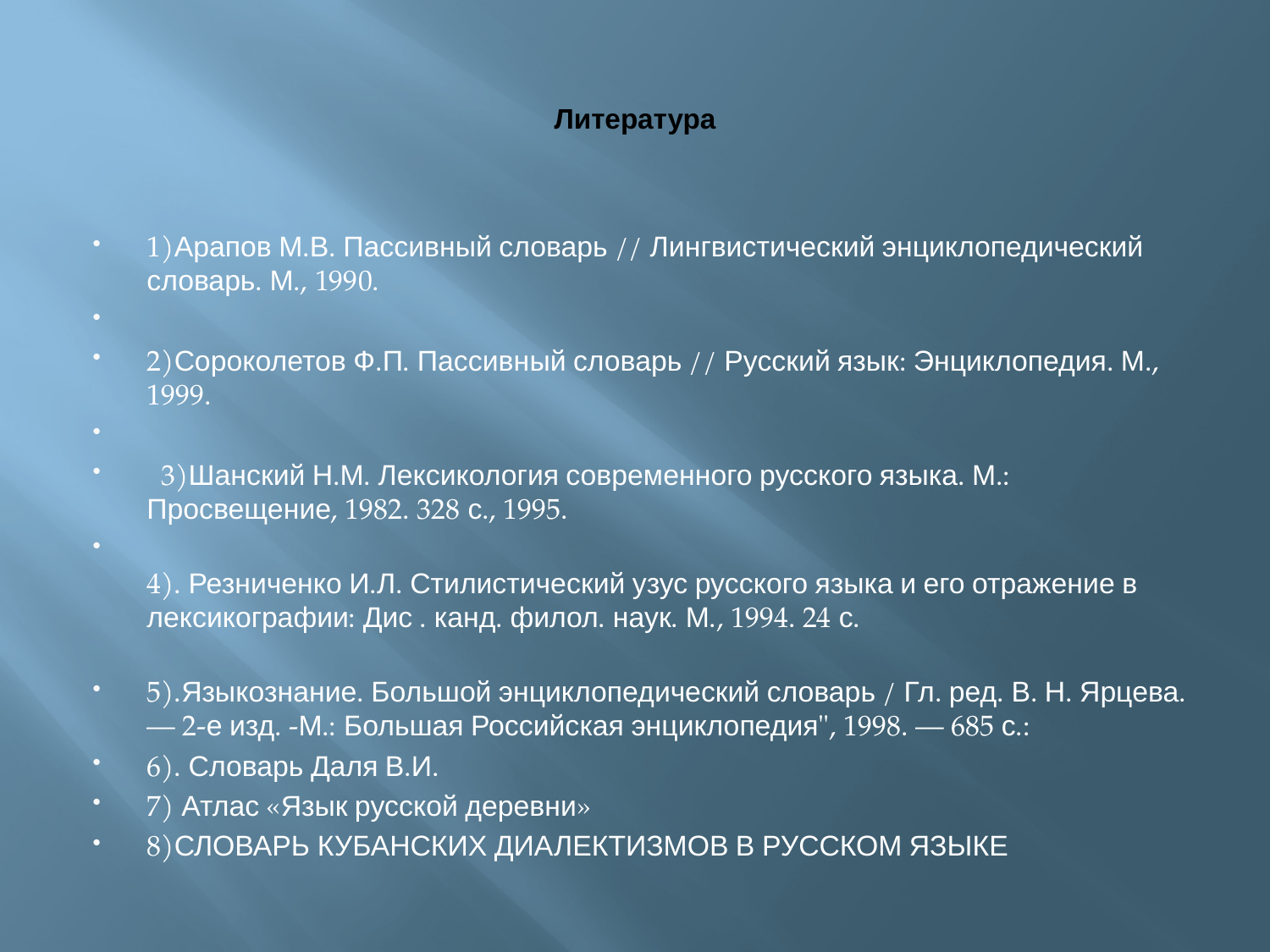

# Литература
1)Арапов М.В. Пассивный словарь // Лингвистический энциклопедический словарь. М., 1990.

2)Сороколетов Ф.П. Пассивный словарь // Русский язык: Энциклопедия. М., 1999.

  3)Шанский Н.М. Лексикология современного русского языка. М.: Просвещение, 1982. 328 с., 1995.
4). Резниченко И.Л. Стилистический узус русского языка и его отражение в лексикографии: Дис . канд. филол. наук. М., 1994. 24 с.
5).Языкознание. Большой энциклопедический словарь / Гл. ред. В. Н. Ярцева. — 2-е изд. -М.: Большая Российская энциклопедия", 1998. — 685 с.:
6). Словарь Даля В.И.
7) Атлас «Язык русской деревни»
8)СЛОВАРЬ КУБАНСКИХ ДИАЛЕКТИЗМОВ В РУССКОМ ЯЗЫКЕ